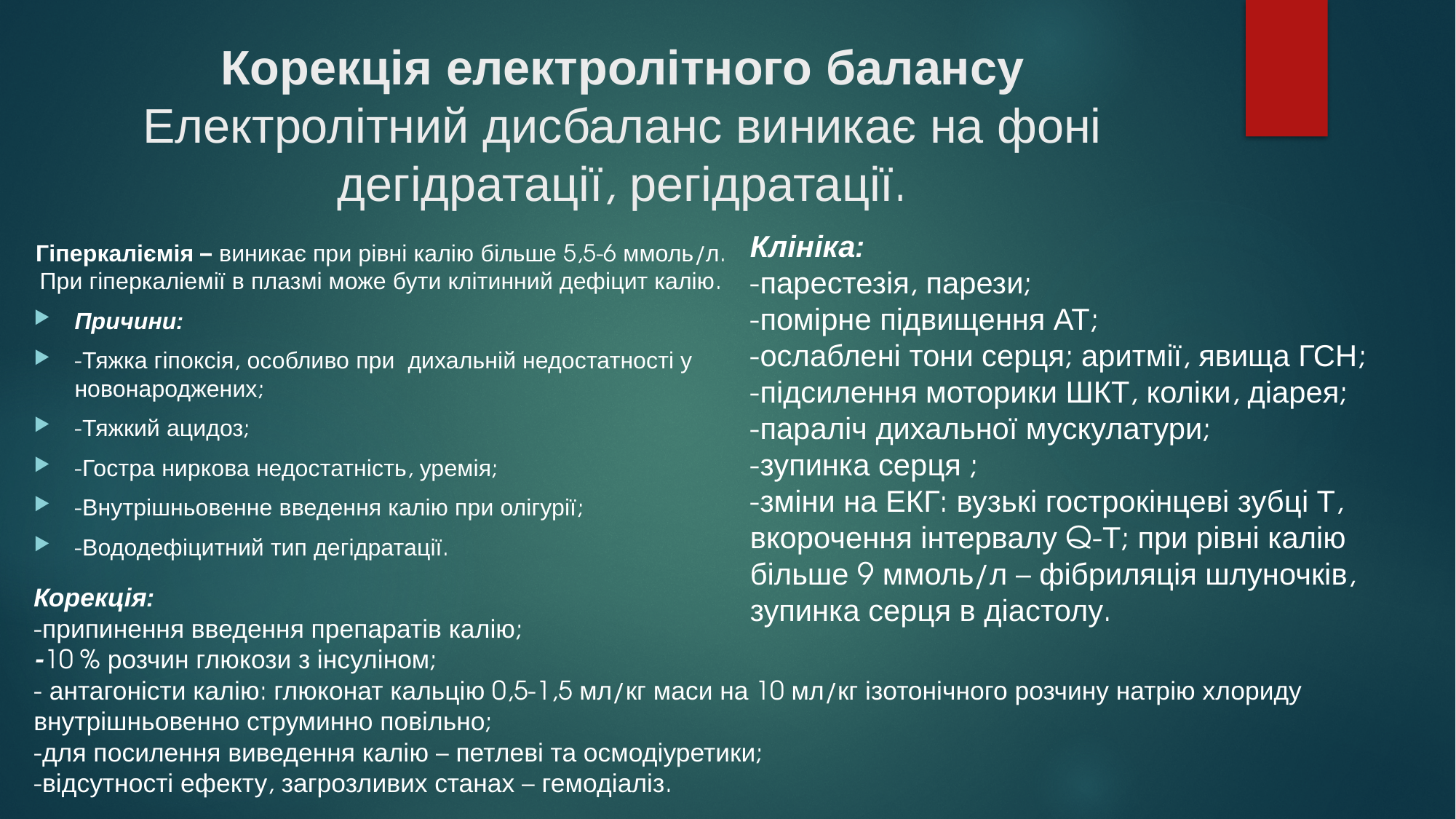

# Корекція електролітного балансу Електролітний дисбаланс виникає на фоні дегідратації, регідратації.
Клініка:
-парестезія, парези;
-помірне підвищення АТ;
-ослаблені тони серця; аритмії, явища ГСН;
-підсилення моторики ШКТ, коліки, діарея;
-параліч дихальної мускулатури;
-зупинка серця ;
-зміни на ЕКГ: вузькі гострокінцеві зубці Т, вкорочення інтервалу Q-Т; при рівні калію більше 9 ммоль/л – фібриляція шлуночків, зупинка серця в діастолу.
Гіперкаліємія – виникає при рівні калію більше 5,5-6 ммоль/л. При гіперкаліемії в плазмі може бути клітинний дефіцит калію.
Причини:
-Тяжка гіпоксія, особливо при  дихальній недостатності у новонароджених;
-Тяжкий ацидоз;
-Гостра ниркова недостатність, уремія;
-Внутрішньовенне введення калію при олігурії;
-Вододефіцитний тип дегідратації.
Корекція:
-припинення введення препаратів калію;
-10 % розчин глюкози з інсуліном;
- антагоністи калію: глюконат кальцію 0,5-1,5 мл/кг маси на 10 мл/кг ізотонічного розчину натрію хлориду внутрішньовенно струминно повільно;
-для посилення виведення калію – петлеві та осмодіуретики;
-відсутності ефекту, загрозливих станах – гемодіаліз.